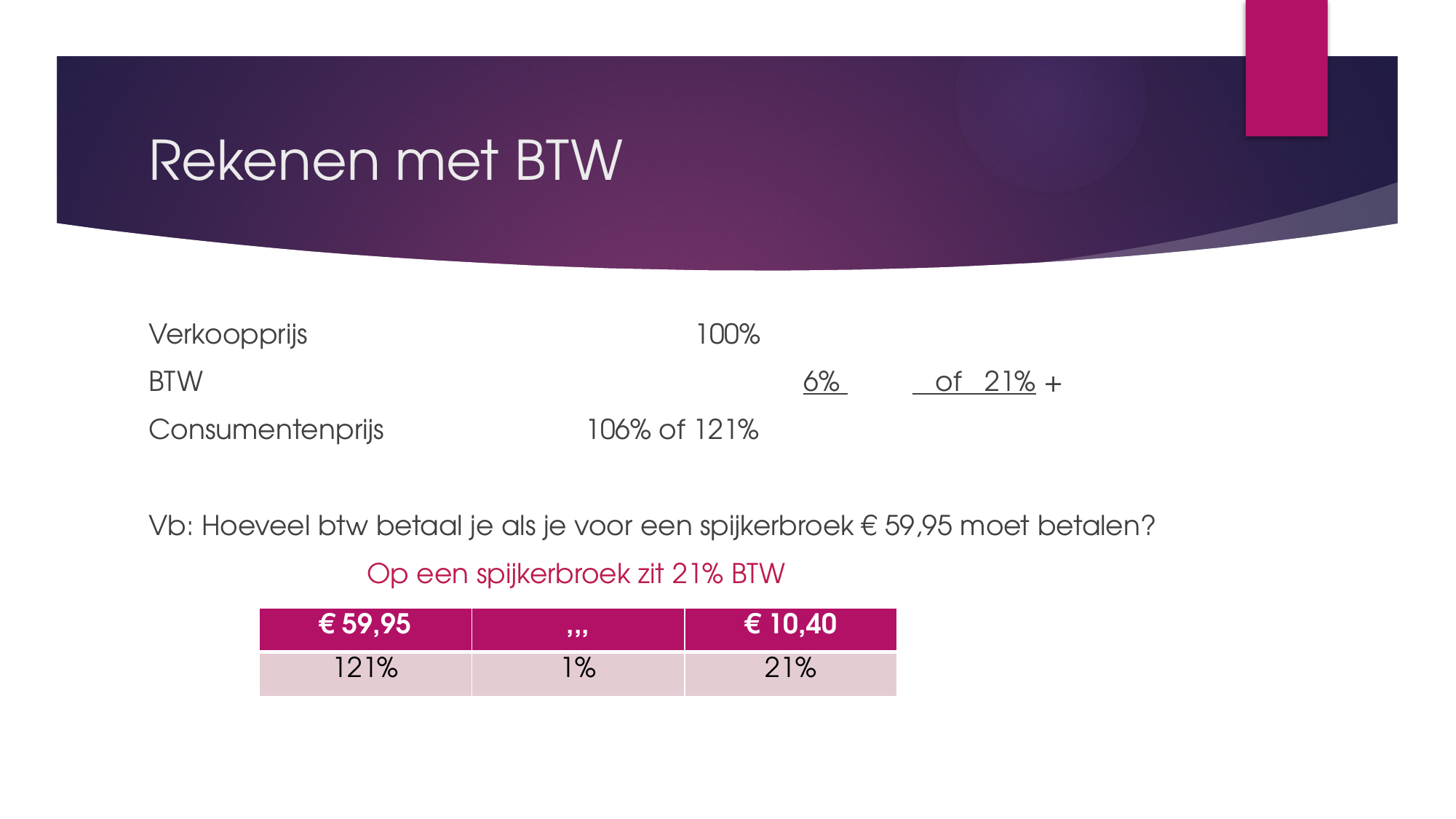

# Rekenen met BTW
Verkoopprijs				100%
BTW						6% 	   of   21% +
Consumentenprijs		106% of 121%

Vb: Hoeveel btw betaal je als je voor een spijkerbroek € 59,95 moet betalen?
		Op een spijkerbroek zit 21% BTW
| € 59,95 | ,,, | € 10,40 |
| --- | --- | --- |
| 121% | 1% | 21% |